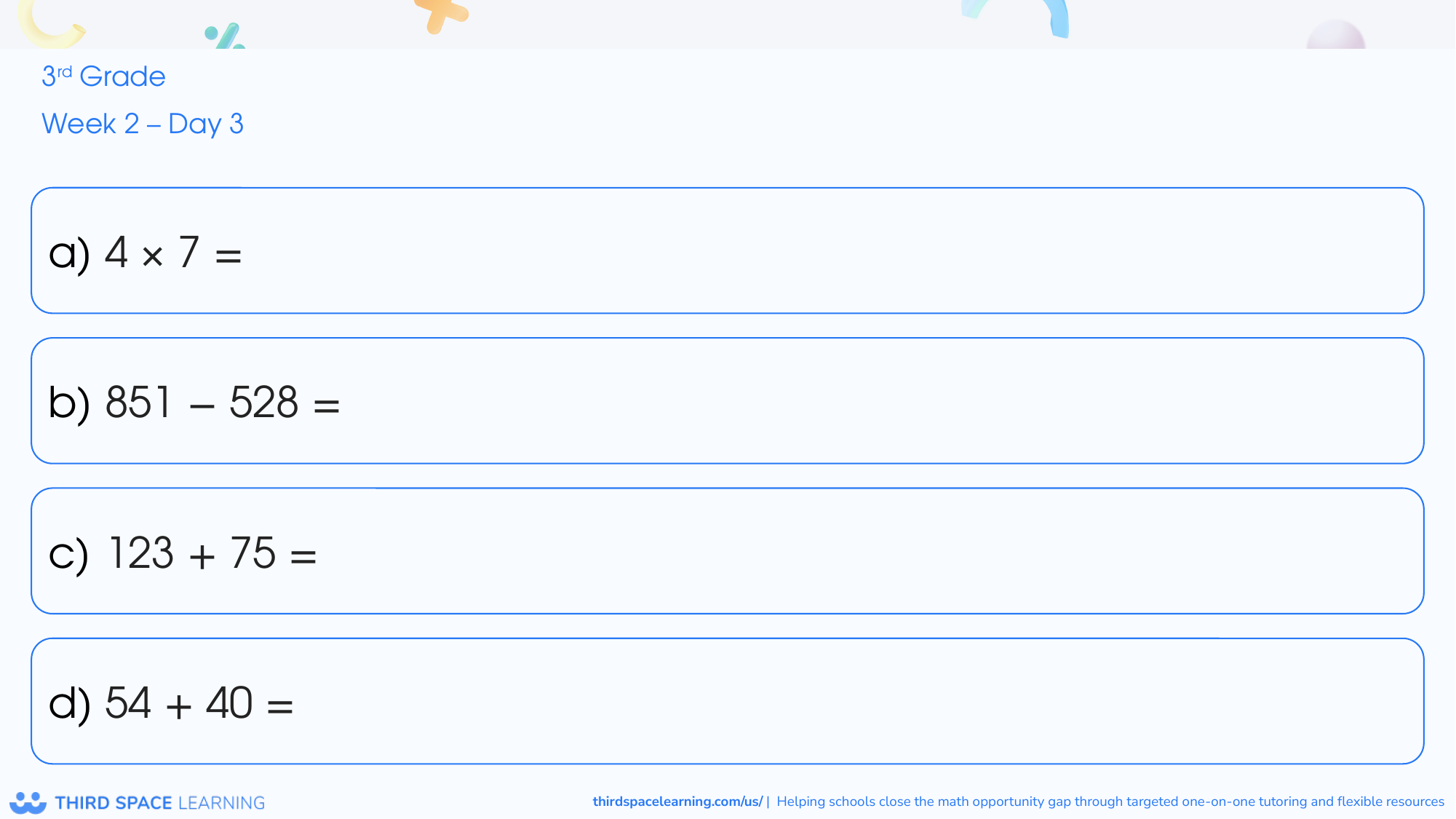

3rd Grade
Week 2 – Day 3
4 × 7 =
851 − 528 =
123 + 75 =
54 + 40 =